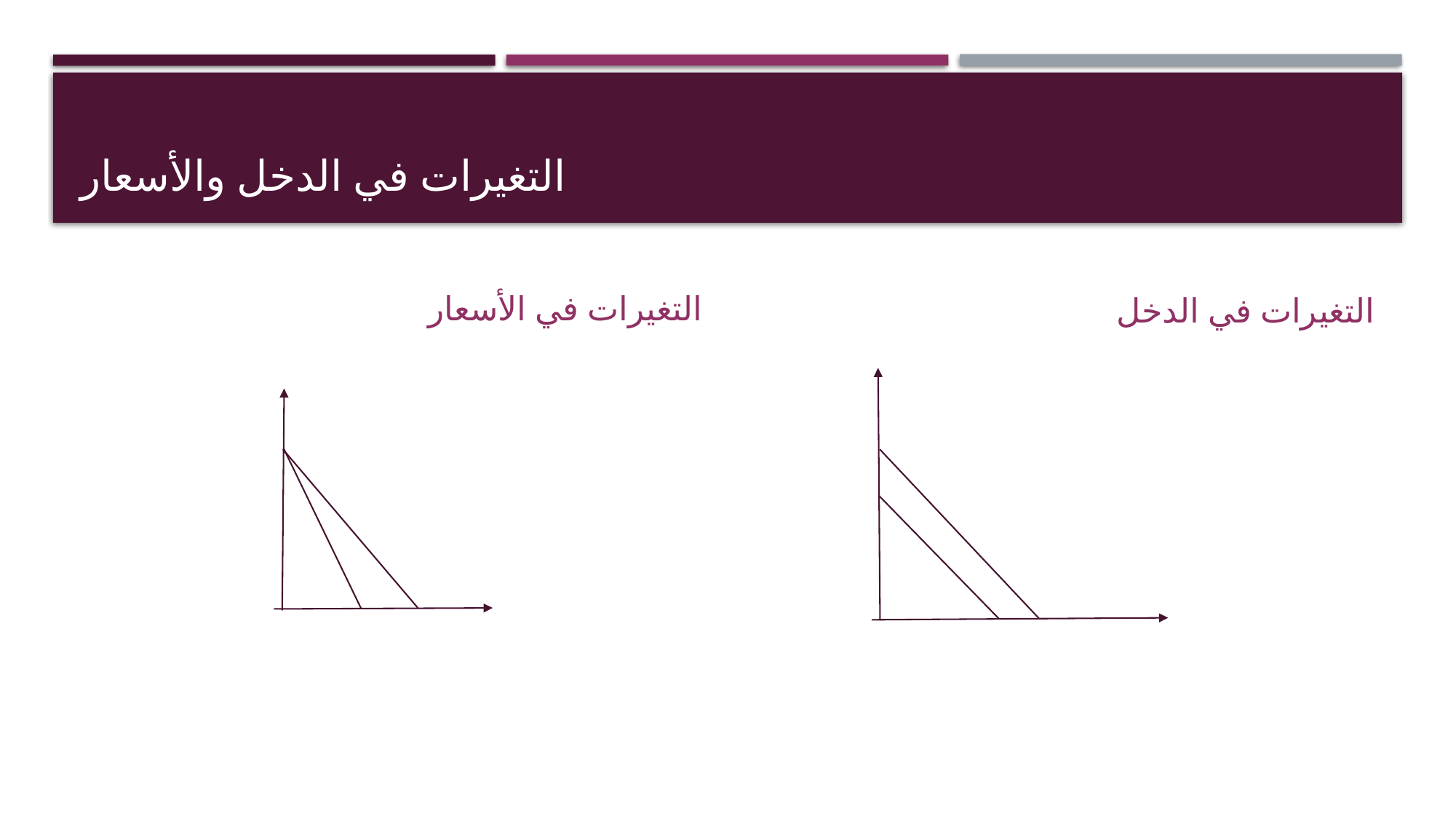

# التغيرات في الدخل والأسعار
التغيرات في الأسعار
التغيرات في الدخل